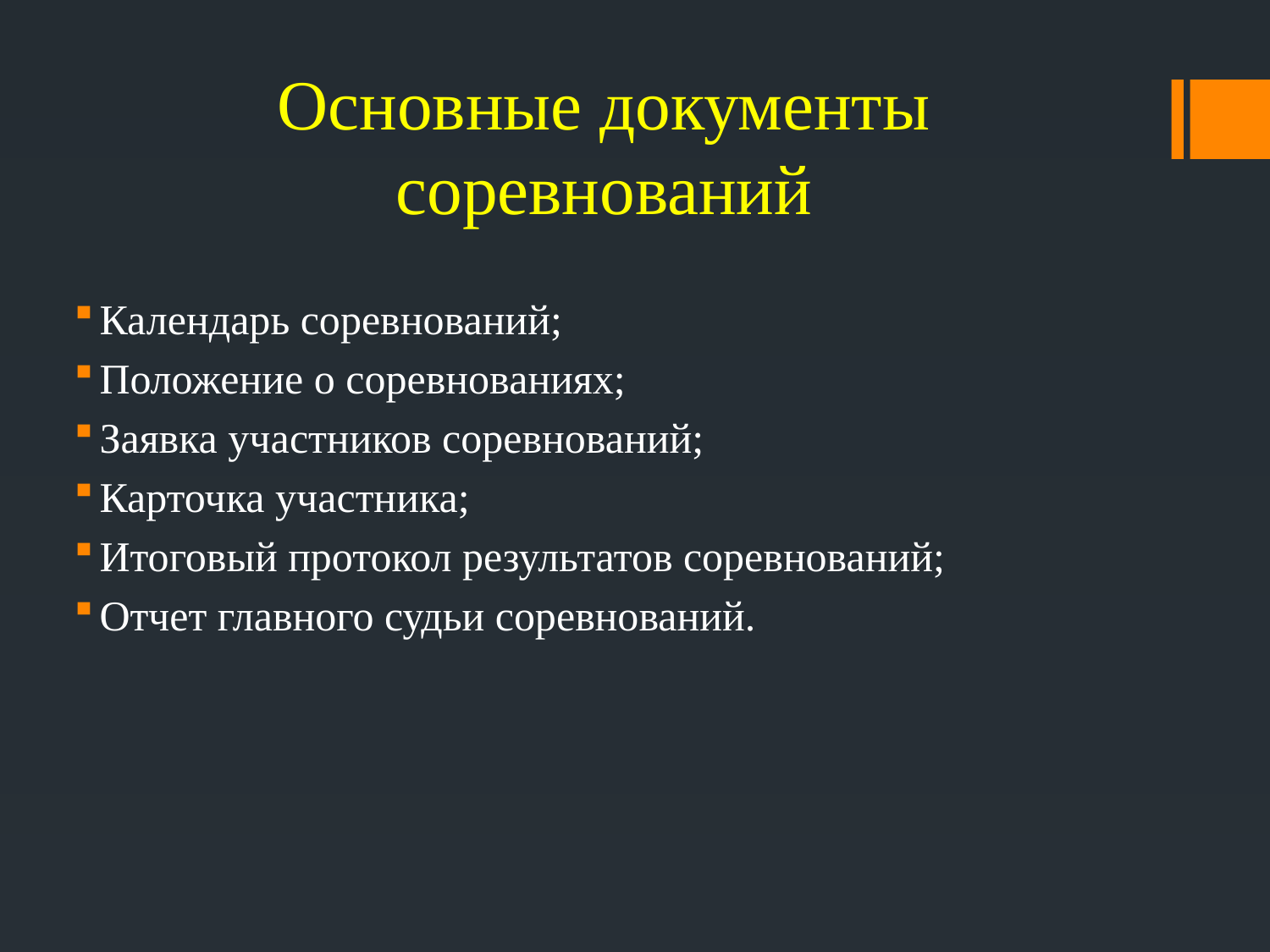

# Основные документы соревнований
Календарь соревнований;
Положение о соревнованиях;
Заявка участников соревнований;
Карточка участника;
Итоговый протокол результатов соревнований;
Отчет главного судьи соревнований.